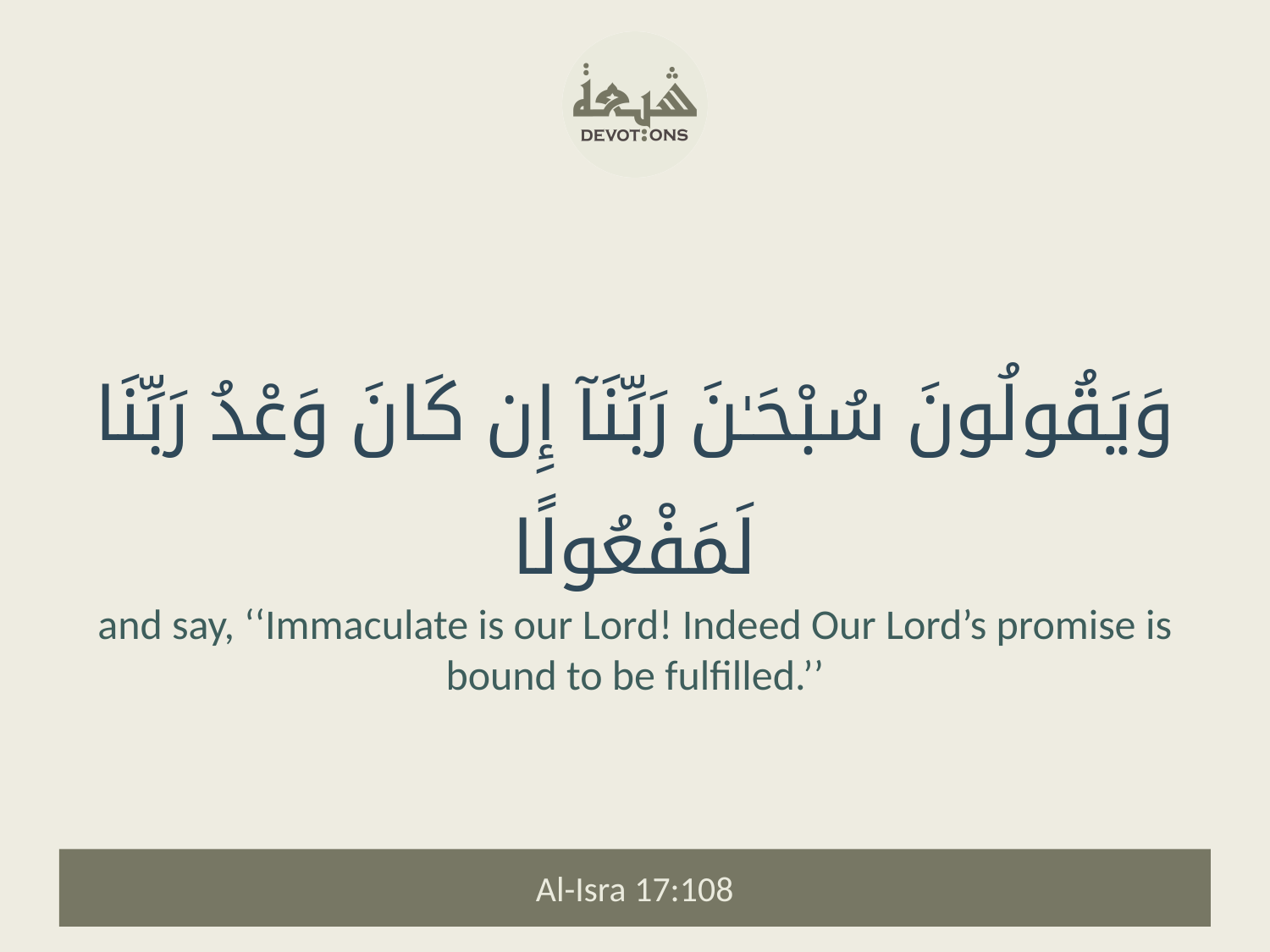

وَيَقُولُونَ سُبْحَـٰنَ رَبِّنَآ إِن كَانَ وَعْدُ رَبِّنَا لَمَفْعُولًا
and say, ‘‘Immaculate is our Lord! Indeed Our Lord’s promise is bound to be fulfilled.’’
Al-Isra 17:108